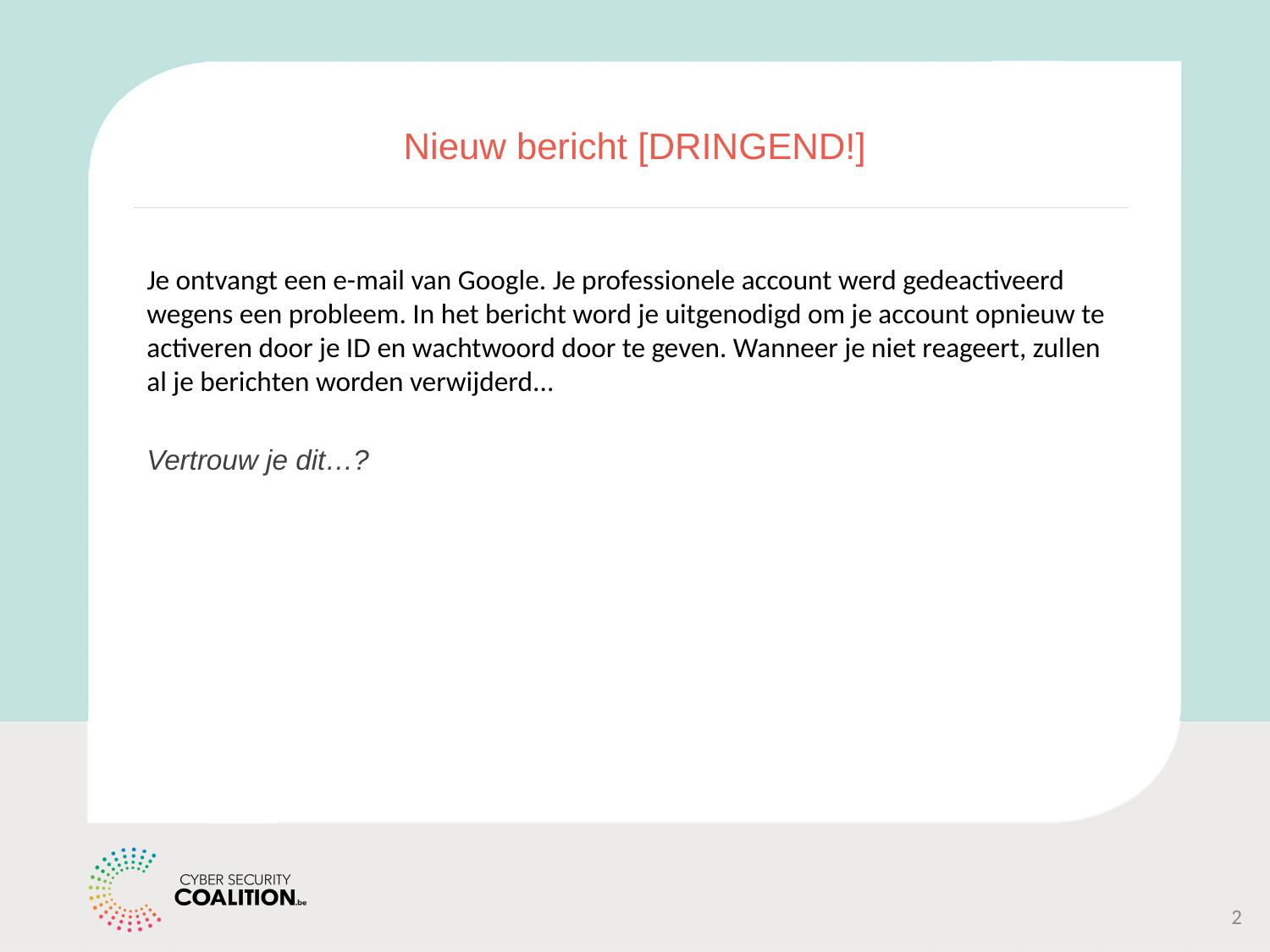

# Nieuw bericht [DRINGEND!]
Je ontvangt een e-mail van Google. Je professionele account werd gedeactiveerd wegens een probleem. In het bericht word je uitgenodigd om je account opnieuw te activeren door je ID en wachtwoord door te geven. Wanneer je niet reageert, zullen al je berichten worden verwijderd...

Vertrouw je dit…?
2